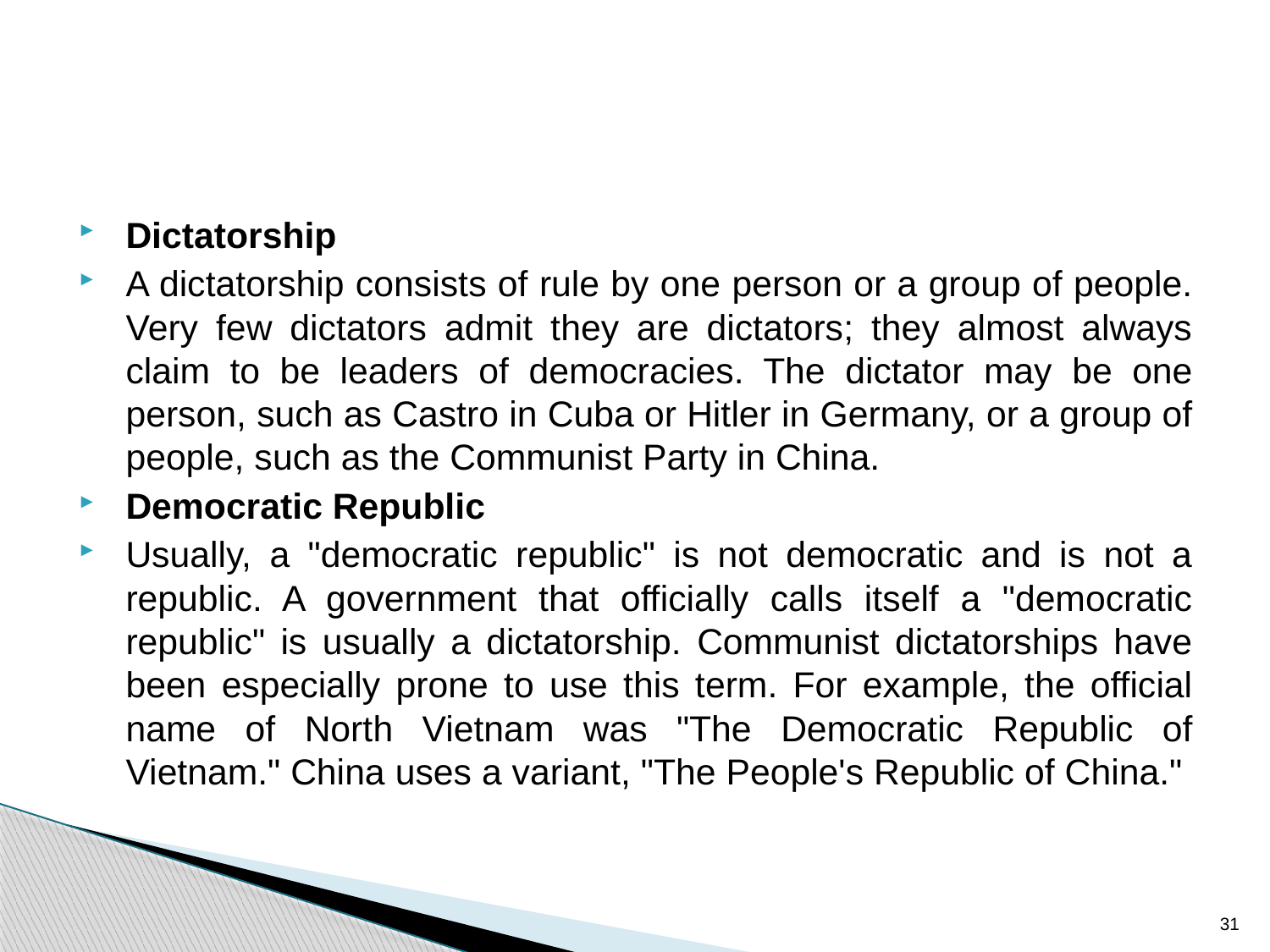

#
Dictatorship
A dictatorship consists of rule by one person or a group of people. Very few dictators admit they are dictators; they almost always claim to be leaders of democracies. The dictator may be one person, such as Castro in Cuba or Hitler in Germany, or a group of people, such as the Communist Party in China.
Democratic Republic
Usually, a "democratic republic" is not democratic and is not a republic. A government that officially calls itself a "democratic republic" is usually a dictatorship. Communist dictatorships have been especially prone to use this term. For example, the official name of North Vietnam was "The Democratic Republic of Vietnam." China uses a variant, "The People's Republic of China."
31